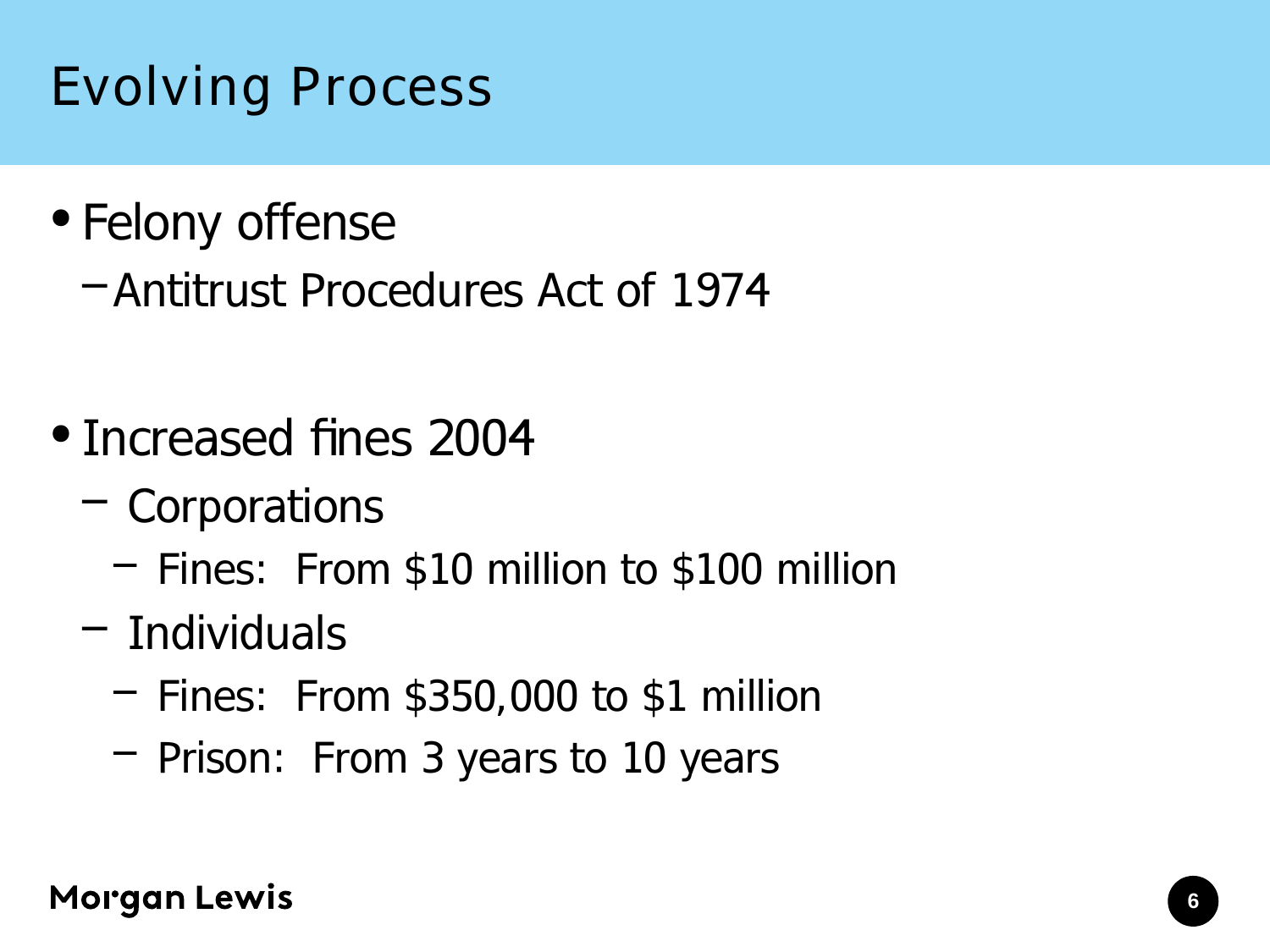

# Evolving Process
Felony offense
Antitrust Procedures Act of 1974

Increased fines 2004
 Corporations
 Fines:  From $10 million to $100 million
 Individuals
 Fines:  From $350,000 to $1 million
 Prison:  From 3 years to 10 years

6